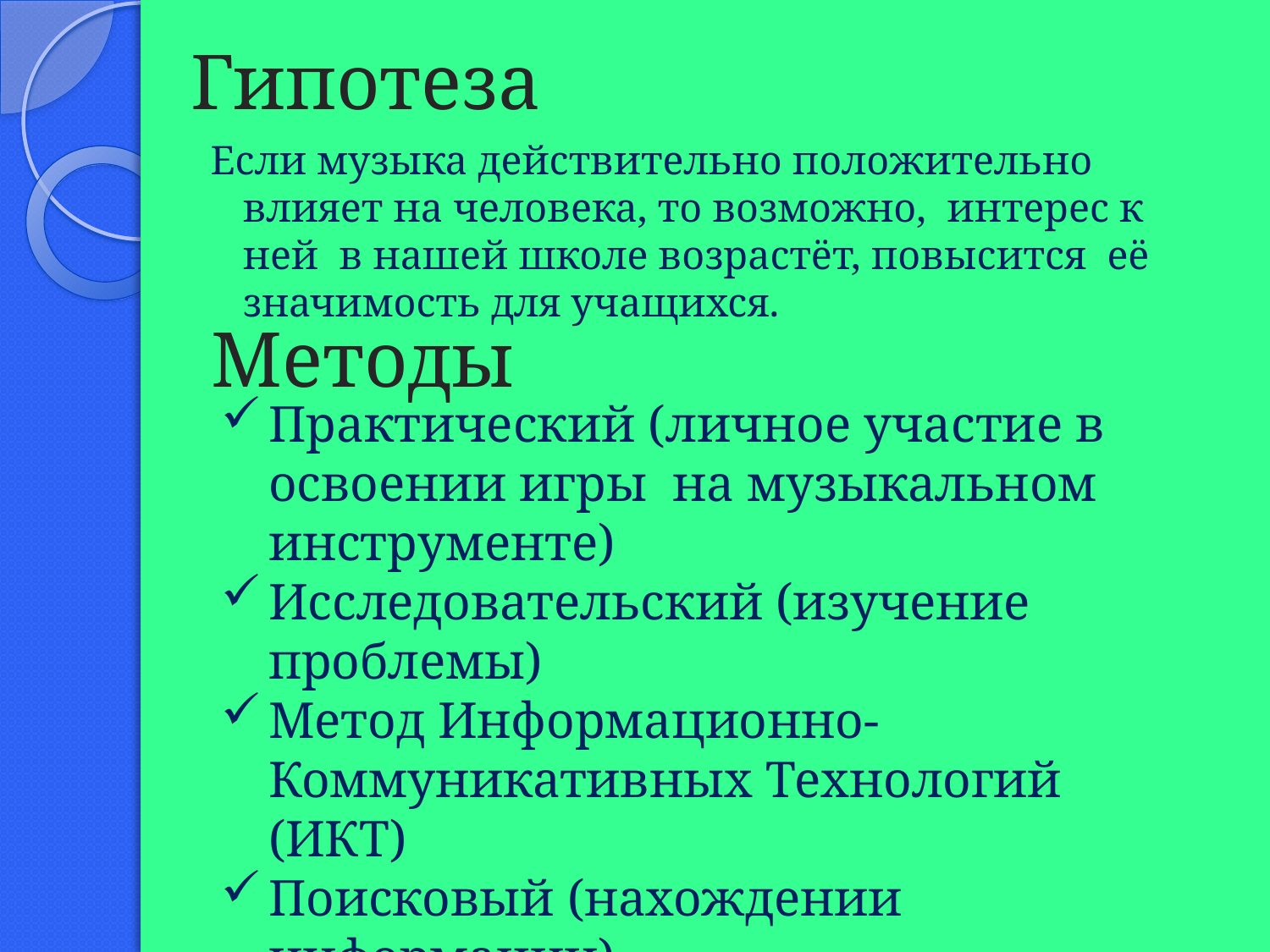

# Гипотеза
Если музыка действительно положительно влияет на человека, то возможно,  интерес к ней  в нашей школе возрастёт, повысится  её значимость для учащихся.

Методы
Практический (личное участие в освоении игры  на музыкальном инструменте)
Исследовательский (изучение проблемы)
Метод Информационно-Коммуникативных Технологий (ИКТ)
Поисковый (нахождении информации)